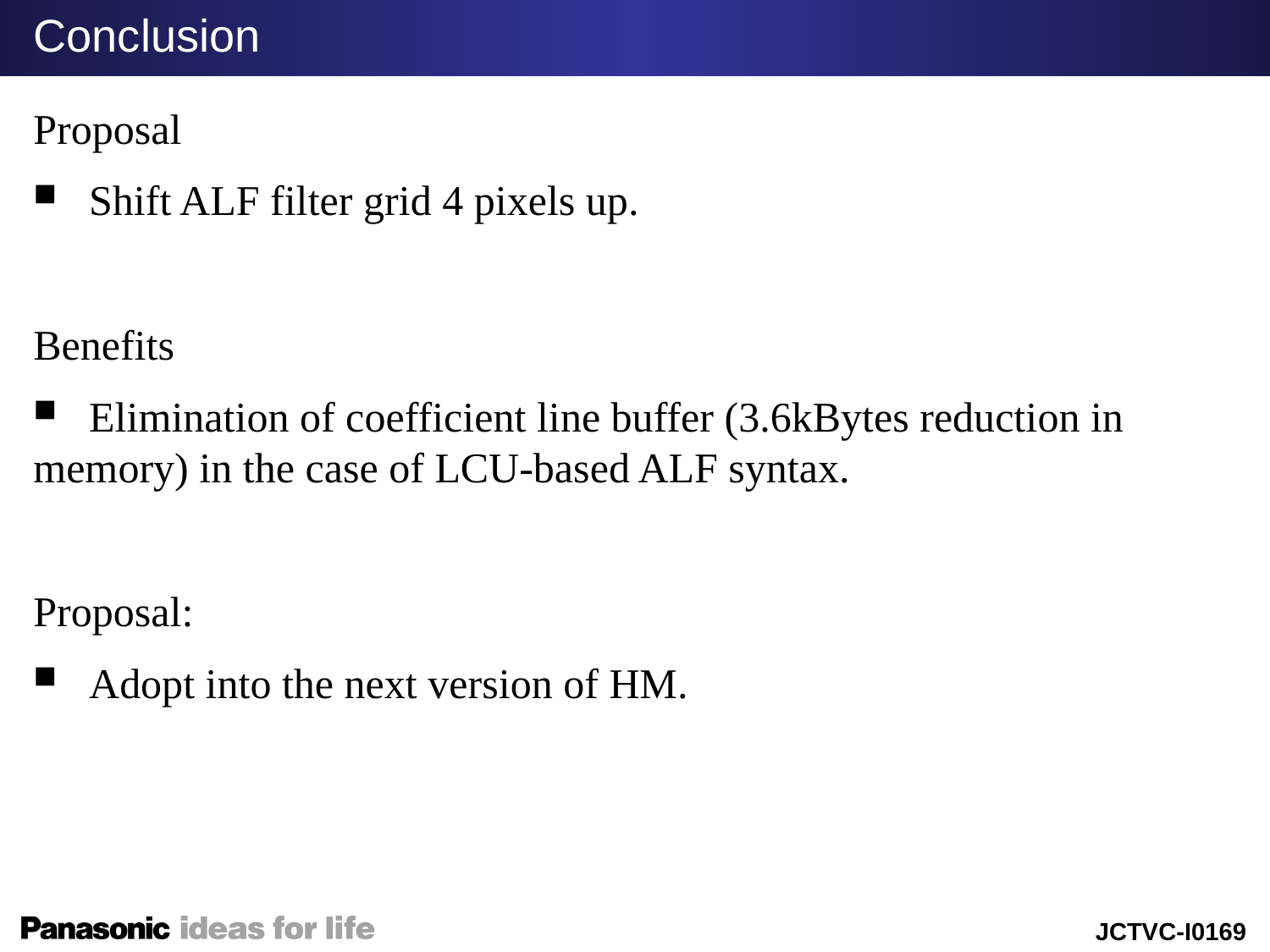

# Conclusion
Proposal
   Shift ALF filter grid 4 pixels up.

Benefits
   Elimination of coefficient line buffer (3.6kBytes reduction in memory) in the case of LCU-based ALF syntax.

Proposal:
   Adopt into the next version of HM.